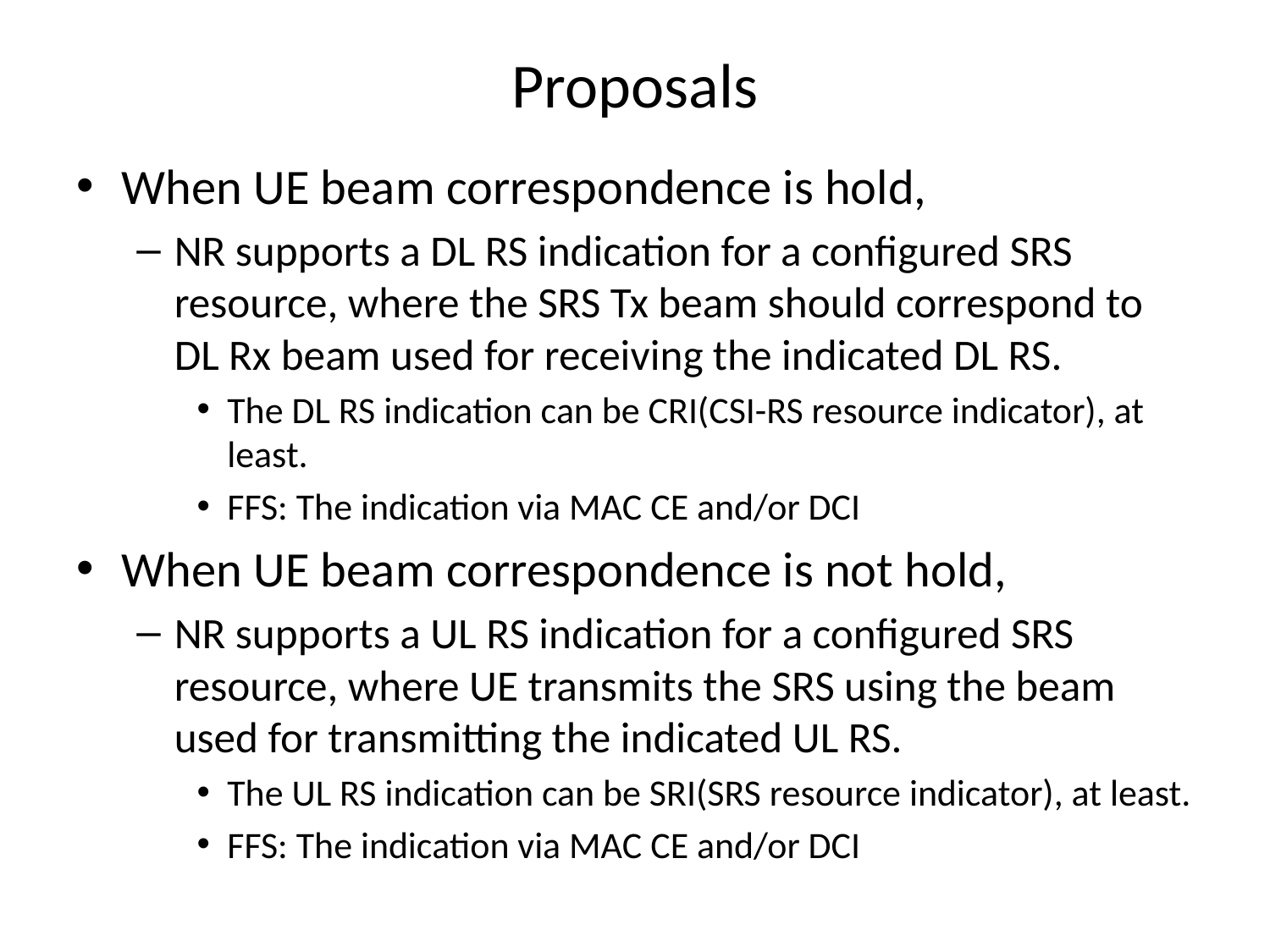

# Proposals
When UE beam correspondence is hold,
NR supports a DL RS indication for a configured SRS resource, where the SRS Tx beam should correspond to DL Rx beam used for receiving the indicated DL RS.
The DL RS indication can be CRI(CSI-RS resource indicator), at least.
FFS: The indication via MAC CE and/or DCI
When UE beam correspondence is not hold,
NR supports a UL RS indication for a configured SRS resource, where UE transmits the SRS using the beam used for transmitting the indicated UL RS.
The UL RS indication can be SRI(SRS resource indicator), at least.
FFS: The indication via MAC CE and/or DCI